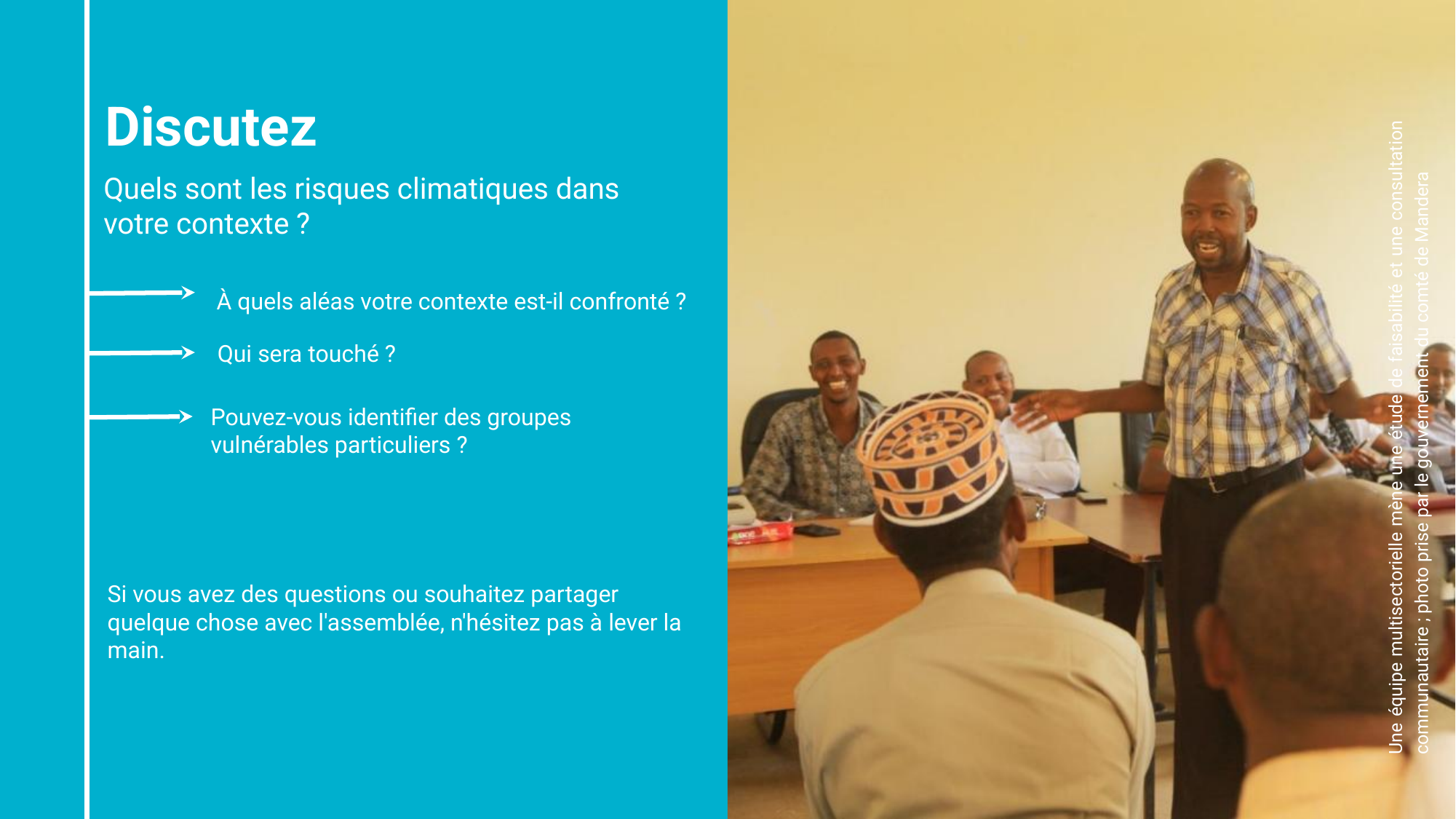

Discutez
Quels sont les risques climatiques dans votre contexte ?
À quels aléas votre contexte est-il confronté ?
Qui sera touché ?
Pouvez-vous identifier des groupes vulnérables particuliers ?
Une équipe multisectorielle mène une étude de faisabilité et une consultation communautaire ; photo prise par le gouvernement du comté de Mandera
Si vous avez des questions ou souhaitez partager quelque chose avec l'assemblée, n'hésitez pas à lever la main.
26